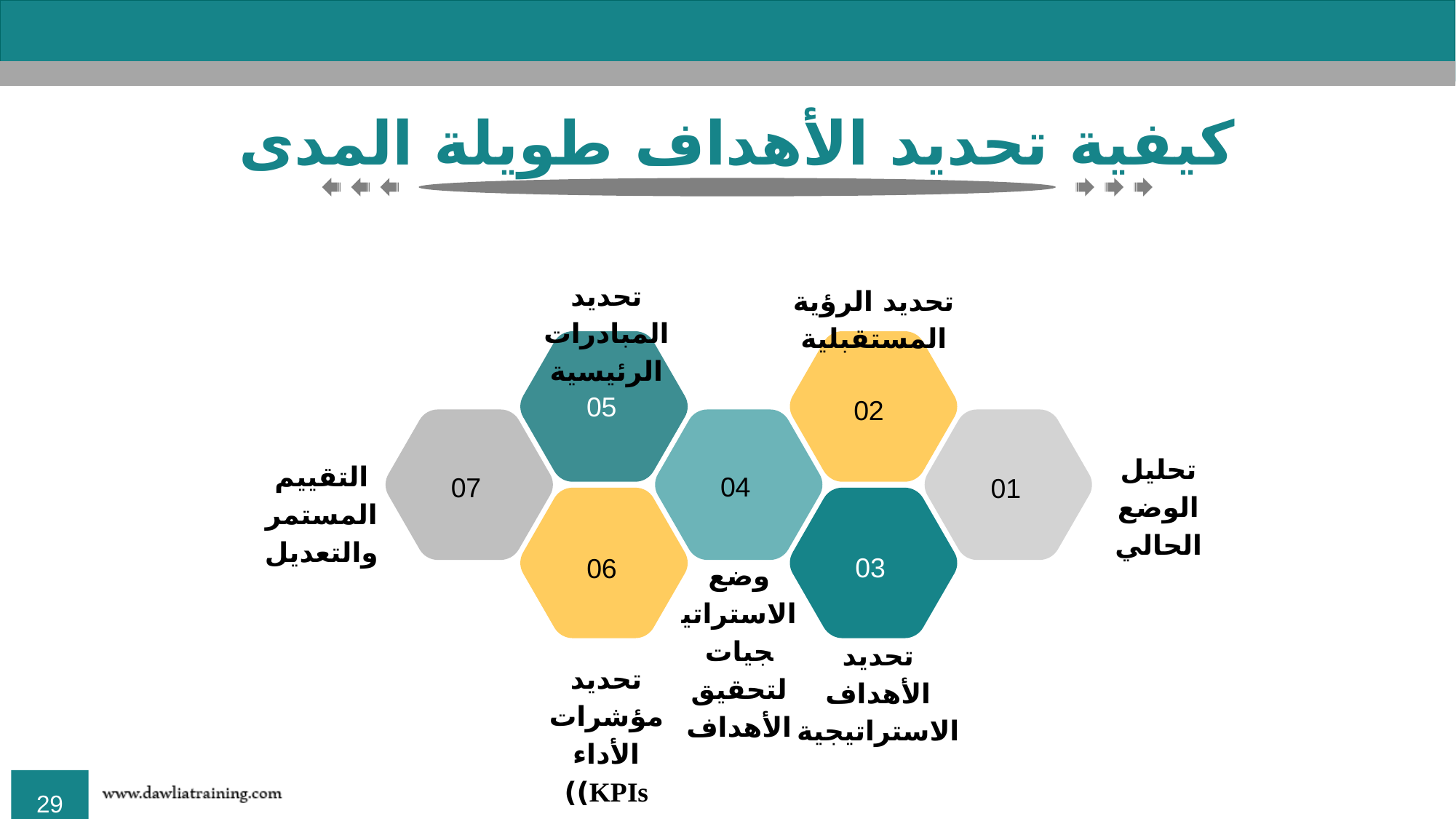

كيفية تحديد الأهداف طويلة المدى

تحديد المبادرات الرئيسية

05
تحديد الرؤية المستقبلية

02

التقييم المستمر والتعديل
07

04
وضع الاستراتيجيات لتحقيق الأهداف

تحليل الوضع الحالي
01

06
تحديد مؤشرات الأداء KPIs))

03
تحديد الأهداف الاستراتيجية